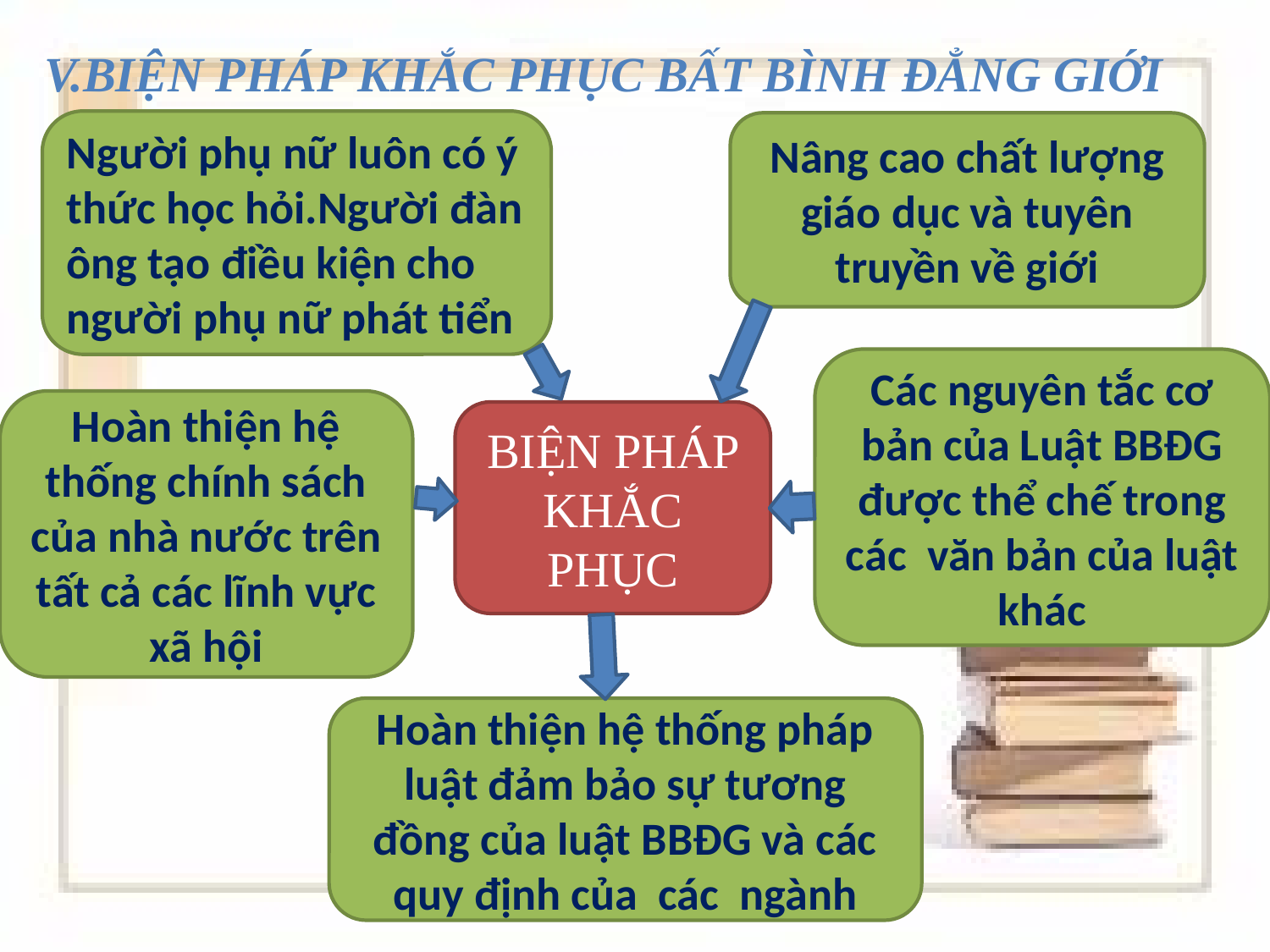

# V.BIỆN PHÁP KHẮC PHỤC BẤT BÌNH ĐẲNG GIỚI
Người phụ nữ luôn có ý thức học hỏi.Người đàn ông tạo điều kiện cho người phụ nữ phát tiển
Nâng cao chất lượng giáo dục và tuyên truyền về giới

Các nguyên tắc cơ bản của Luật BBĐG được thể chế trong các  văn bản của luật khác

Hoàn thiện hệ thống chính sách của nhà nước trên tất cả các lĩnh vực xã hội
BIỆN PHÁP KHẮC PHỤC

Hoàn thiện hệ thống pháp luật đảm bảo sự tương đồng của luật BBĐG và các quy định của  các  ngành